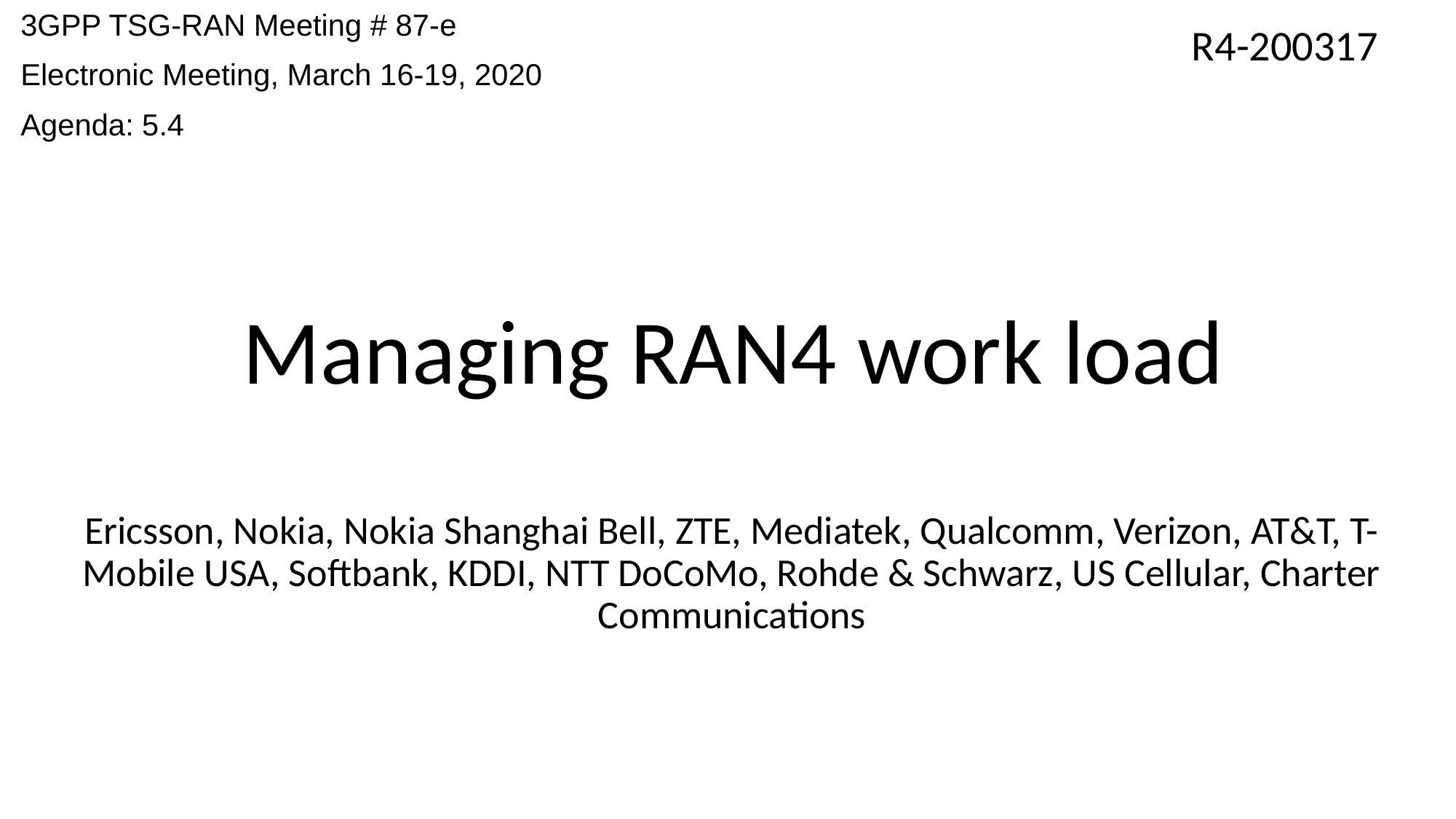

3GPP TSG-RAN Meeting # 87-e
Electronic Meeting, March 16-19, 2020
Agenda: 5.4
R4-200317
# Managing RAN4 work load
Ericsson, Nokia, Nokia Shanghai Bell, ZTE, Mediatek, Qualcomm, Verizon, AT&T, T-Mobile USA, Softbank, KDDI, NTT DoCoMo, Rohde & Schwarz, US Cellular, Charter Communications